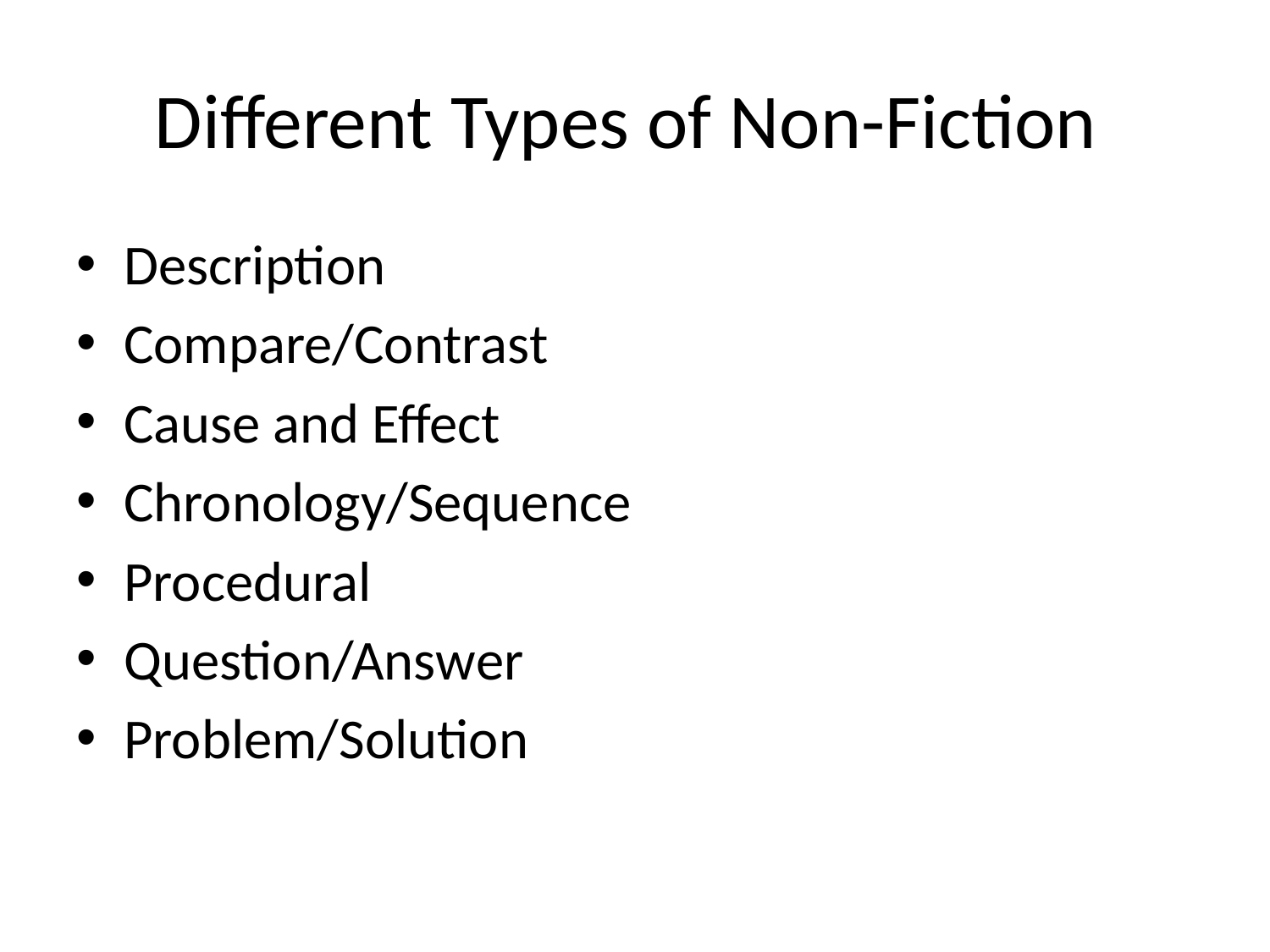

# Different Types of Non-Fiction
Description
Compare/Contrast
Cause and Effect
Chronology/Sequence
Procedural
Question/Answer
Problem/Solution